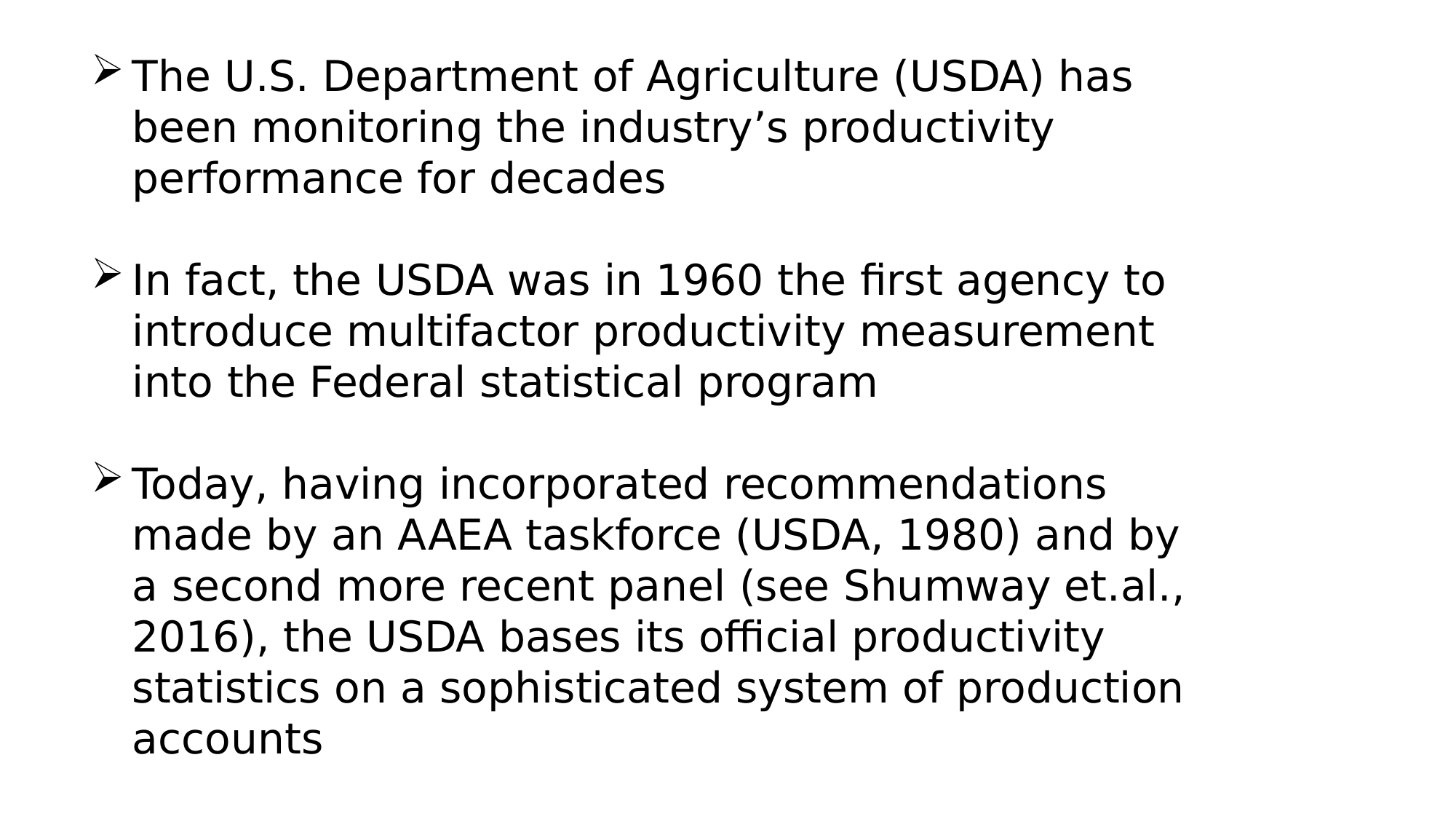

The U.S. Department of Agriculture (USDA) has been monitoring the industry’s productivity performance for decades

In fact, the USDA was in 1960 the first agency to introduce multifactor productivity measurement into the Federal statistical program

Today, having incorporated recommendations made by an AAEA taskforce (USDA, 1980) and by a second more recent panel (see Shumway et.al., 2016), the USDA bases its official productivity statistics on a sophisticated system of production accounts